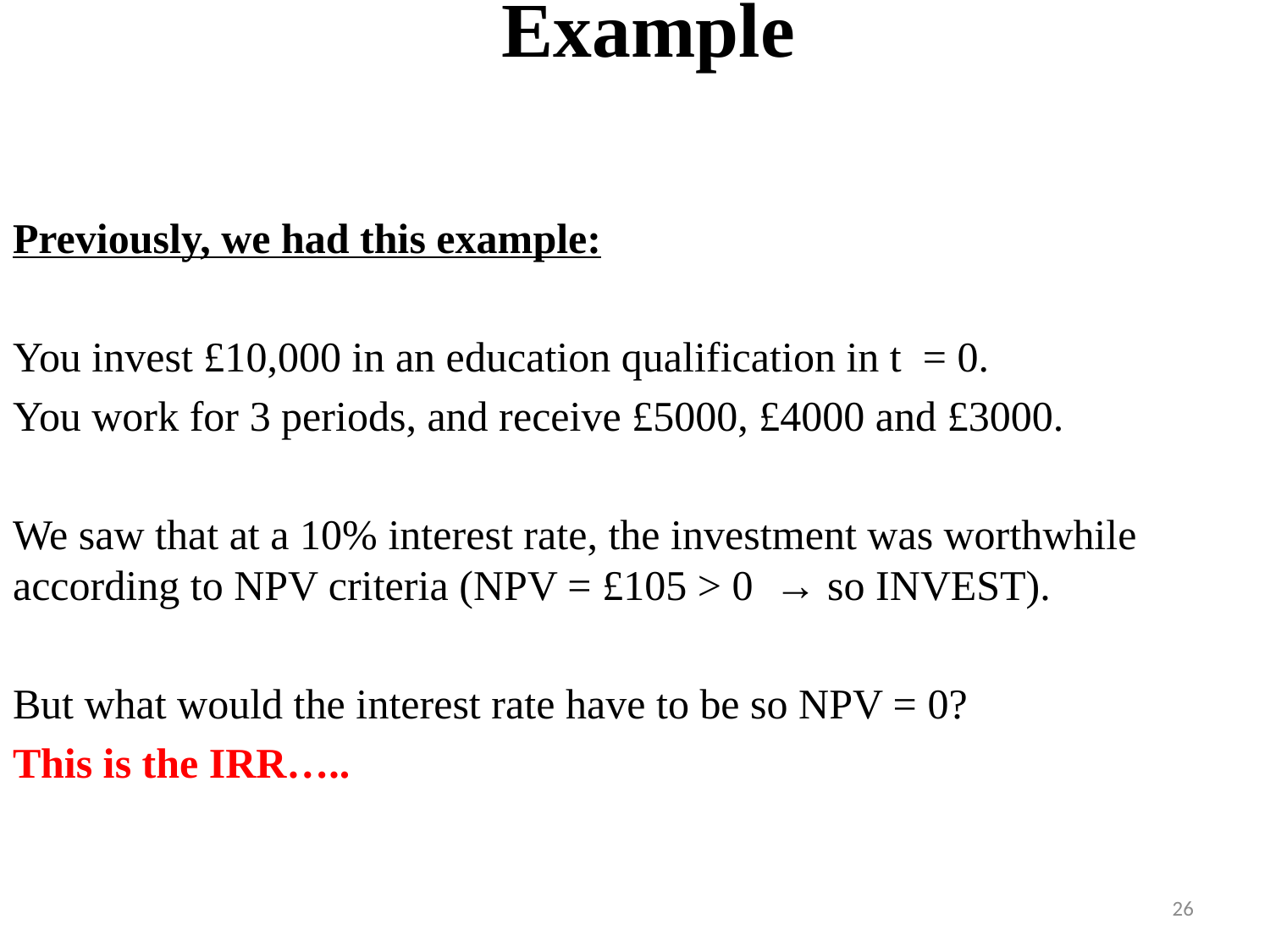

# Example
Previously, we had this example:

You invest £10,000 in an education qualification in t  = 0.
You work for 3 periods, and receive £5000, £4000 and £3000.

We saw that at a 10% interest rate, the investment was worthwhile according to NPV criteria (NPV = £105 > 0  → so INVEST).

But what would the interest rate have to be so NPV = 0?
This is the IRR…..
26